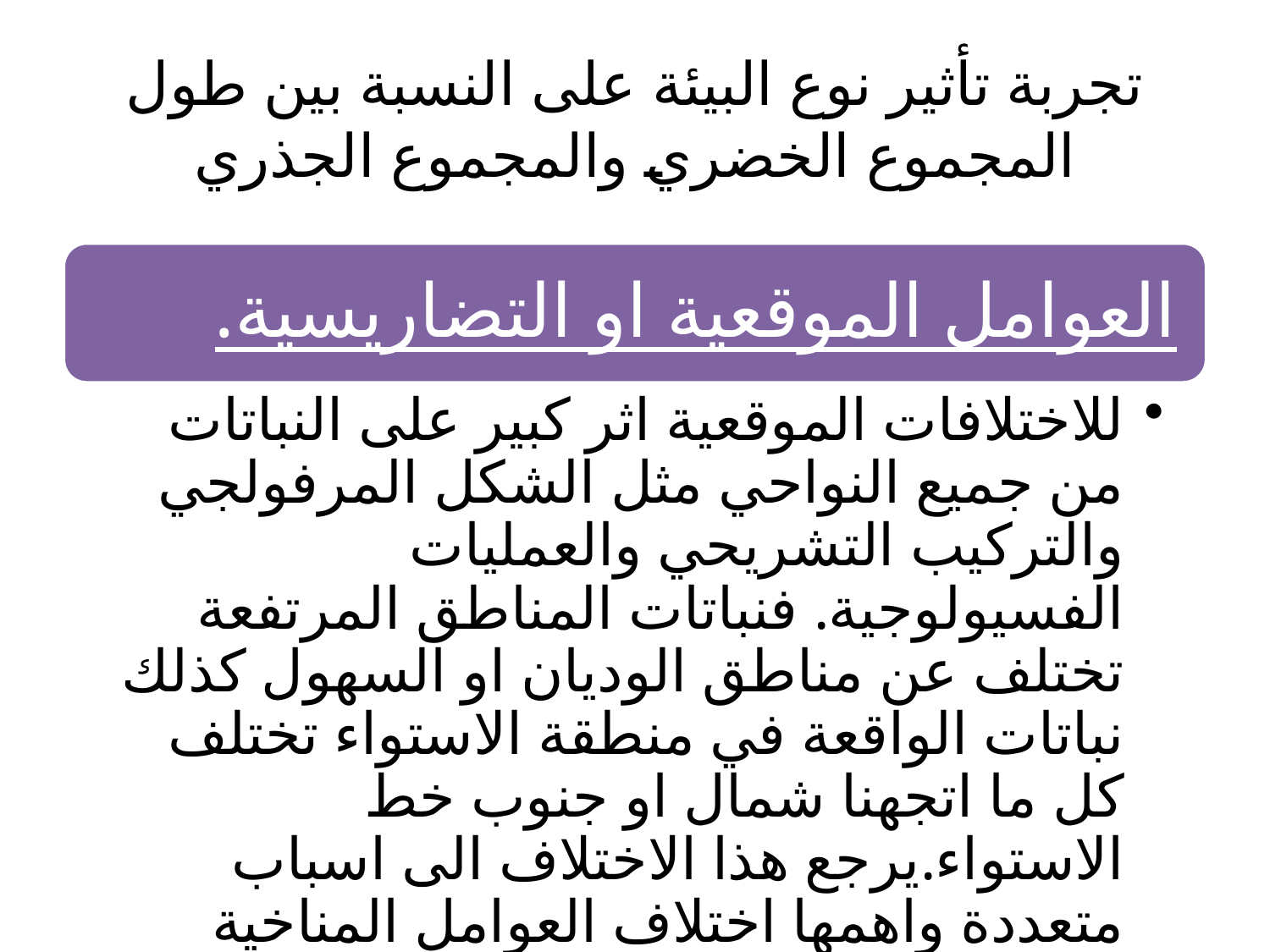

# تجربة تأثير نوع البيئة على النسبة بين طول المجموع الخضري والمجموع الجذري
العوامل الموقعية او التضاريسية.
للاختلافات الموقعية اثر كبير على النباتات من جميع النواحي مثل الشكل المرفولجي والتركيب التشريحي والعمليات الفسيولوجية. فنباتات المناطق المرتفعة تختلف عن مناطق الوديان او السهول كذلك نباتات الواقعة في منطقة الاستواء تختلف كل ما اتجهنا شمال او جنوب خط الاستواء.يرجع هذا الاختلاف الى اسباب متعددة واهمها اختلاف العوامل المناخية المميزة لكل منطقة.